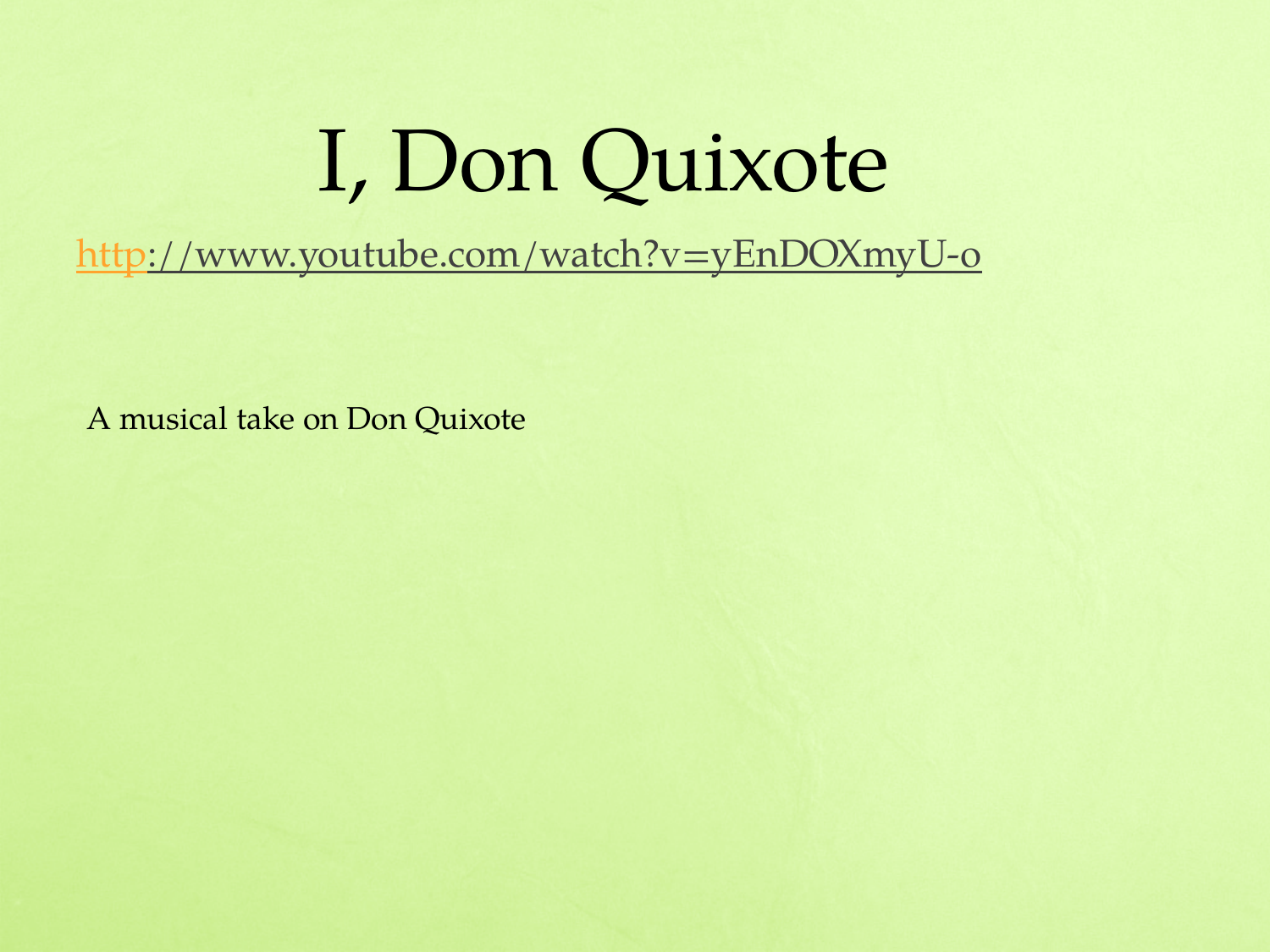

# I, Don Quixote
http://www.youtube.com/watch?v=yEnDOXmyU-o
A musical take on Don Quixote